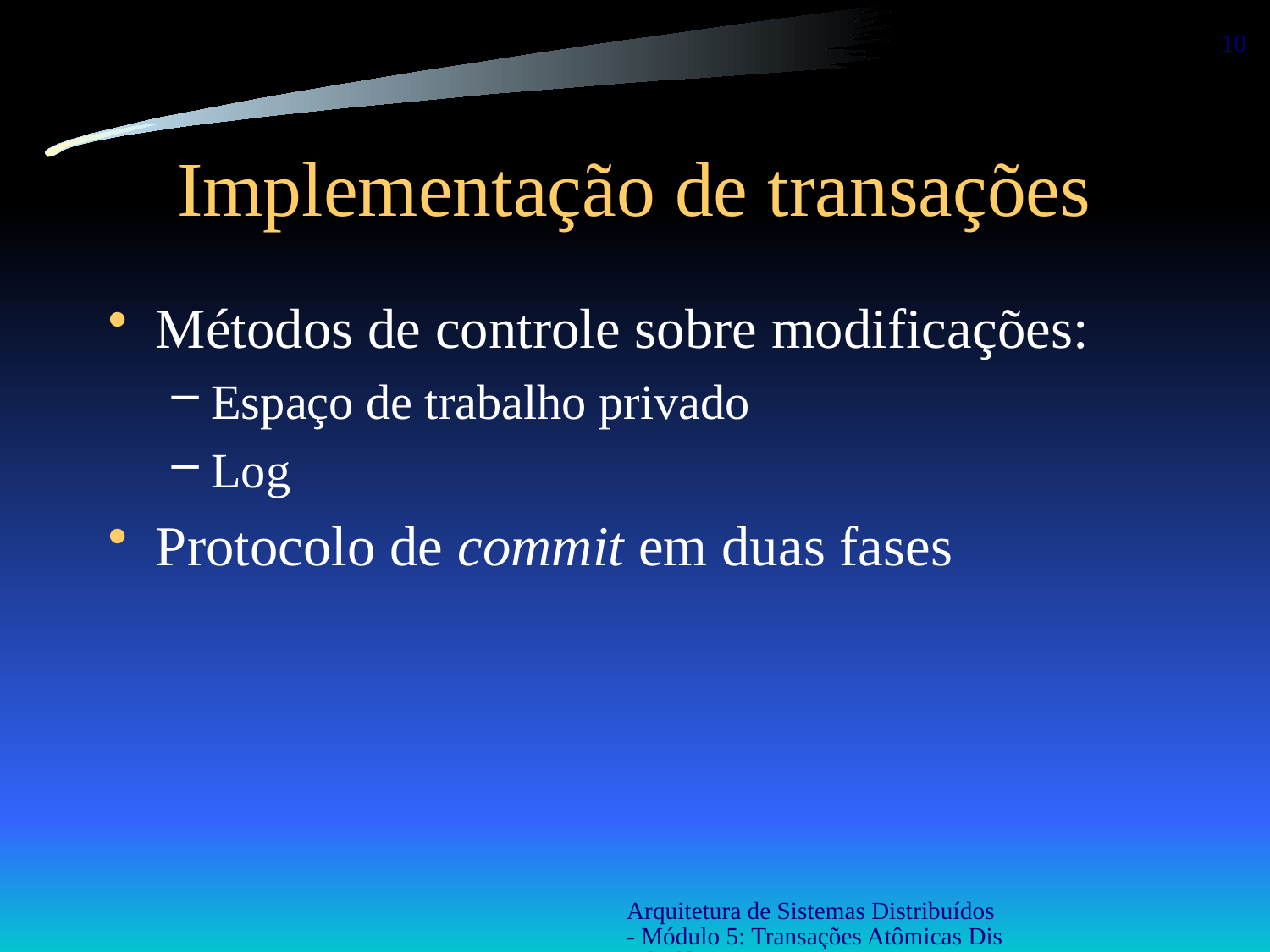

10
# Implementação de transações
Métodos de controle sobre modificações:
Espaço de trabalho privado
Log
Protocolo de commit em duas fases
Arquitetura de Sistemas Distribuídos - Módulo 5: Transações Atômicas Distribuídas